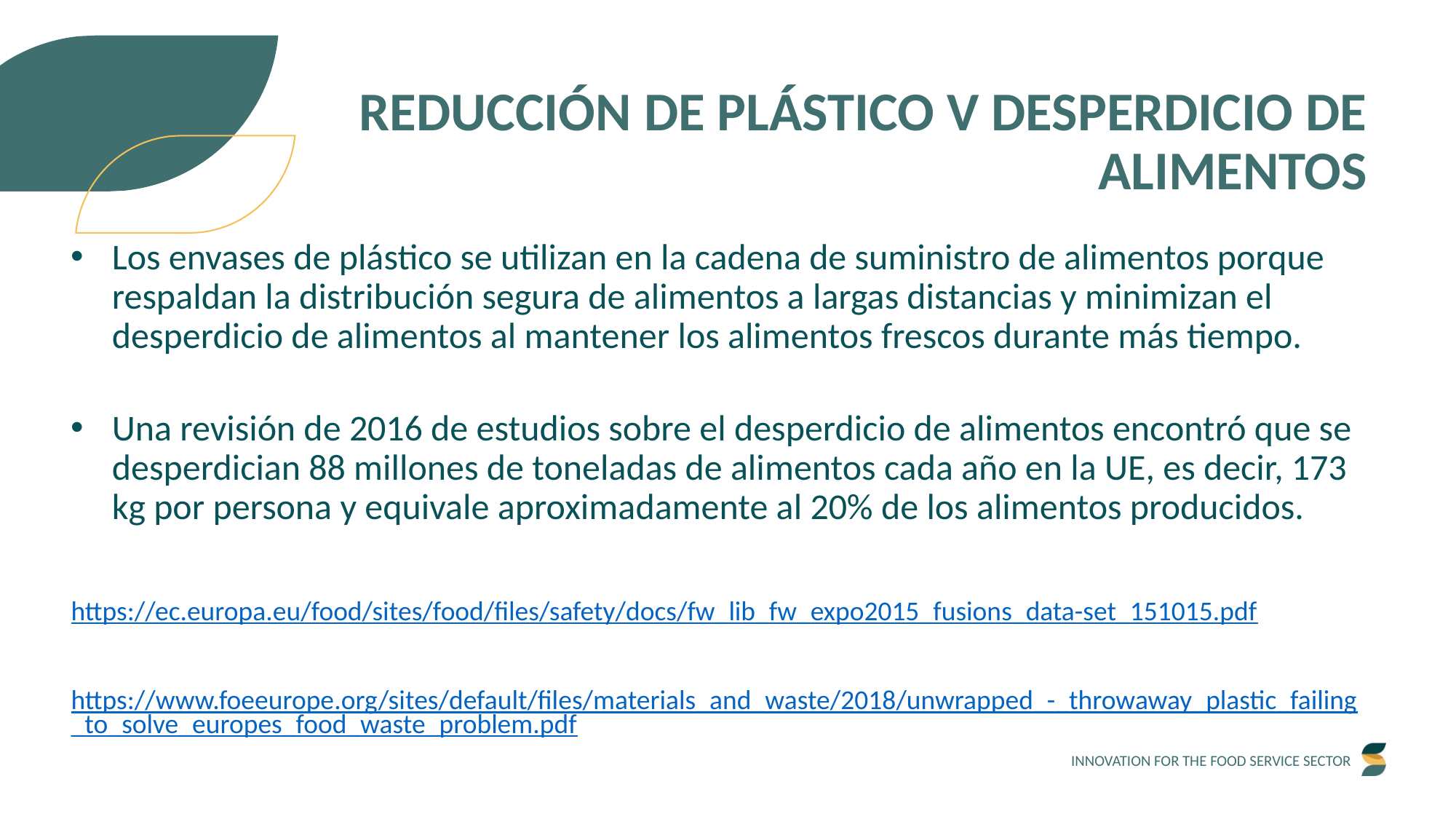

REDUCCIÓN DE PLÁSTICO V DESPERDICIO DE ALIMENTOS

Los envases de plástico se utilizan en la cadena de suministro de alimentos porque respaldan la distribución segura de alimentos a largas distancias y minimizan el desperdicio de alimentos al mantener los alimentos frescos durante más tiempo.

Una revisión de 2016 de estudios sobre el desperdicio de alimentos encontró que se desperdician 88 millones de toneladas de alimentos cada año en la UE, es decir, 173 kg por persona y equivale aproximadamente al 20% de los alimentos producidos.

https://ec.europa.eu/food/sites/food/files/safety/docs/fw_lib_fw_expo2015_fusions_data-set_151015.pdf

https://www.foeeurope.org/sites/default/files/materials_and_waste/2018/unwrapped_-_throwaway_plastic_failing_to_solve_europes_food_waste_problem.pdf